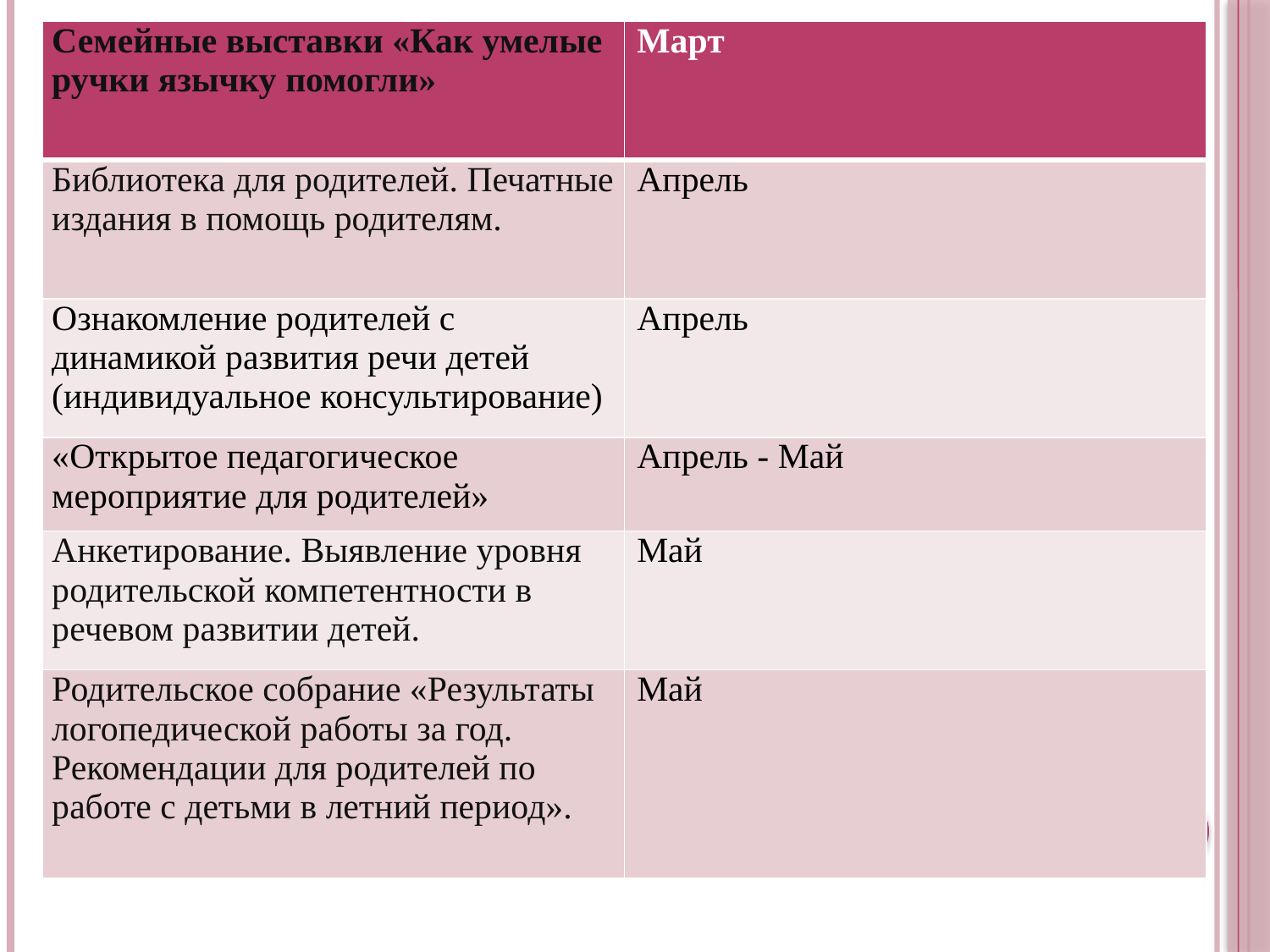

| Семейные выставки «Как умелые ручки язычку помогли» | Март |
| --- | --- |
| Библиотека для родителей. Печатные издания в помощь родителям. | Апрель |
| Ознакомление родителей с динамикой развития речи детей (индивидуальное консультирование) | Апрель |
| «Открытое педагогическое мероприятие для родителей» | Апрель - Май |
| Анкетирование. Выявление уровня родительской компетентности в речевом развитии детей. | Май |
| Родительское собрание «Результаты логопедической работы за год. Рекомендации для родителей по работе с детьми в летний период». | Май |
#